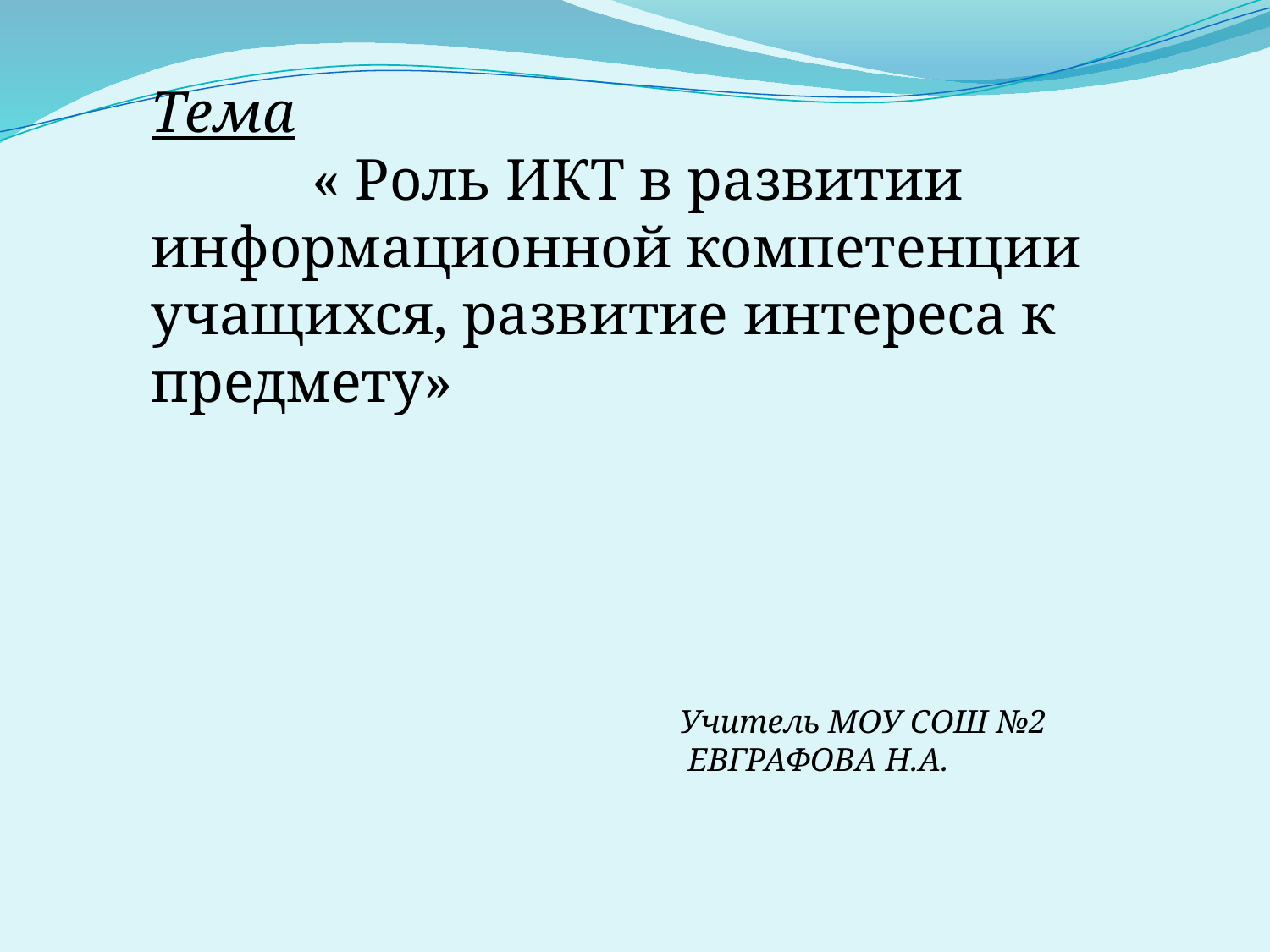

Тема
           « Роль ИКТ в развитии информационной компетенции учащихся, развитие интереса к предмету»

                                                                Учитель МОУ СОШ №2
                                                                 ЕВГРАФОВА Н.А.